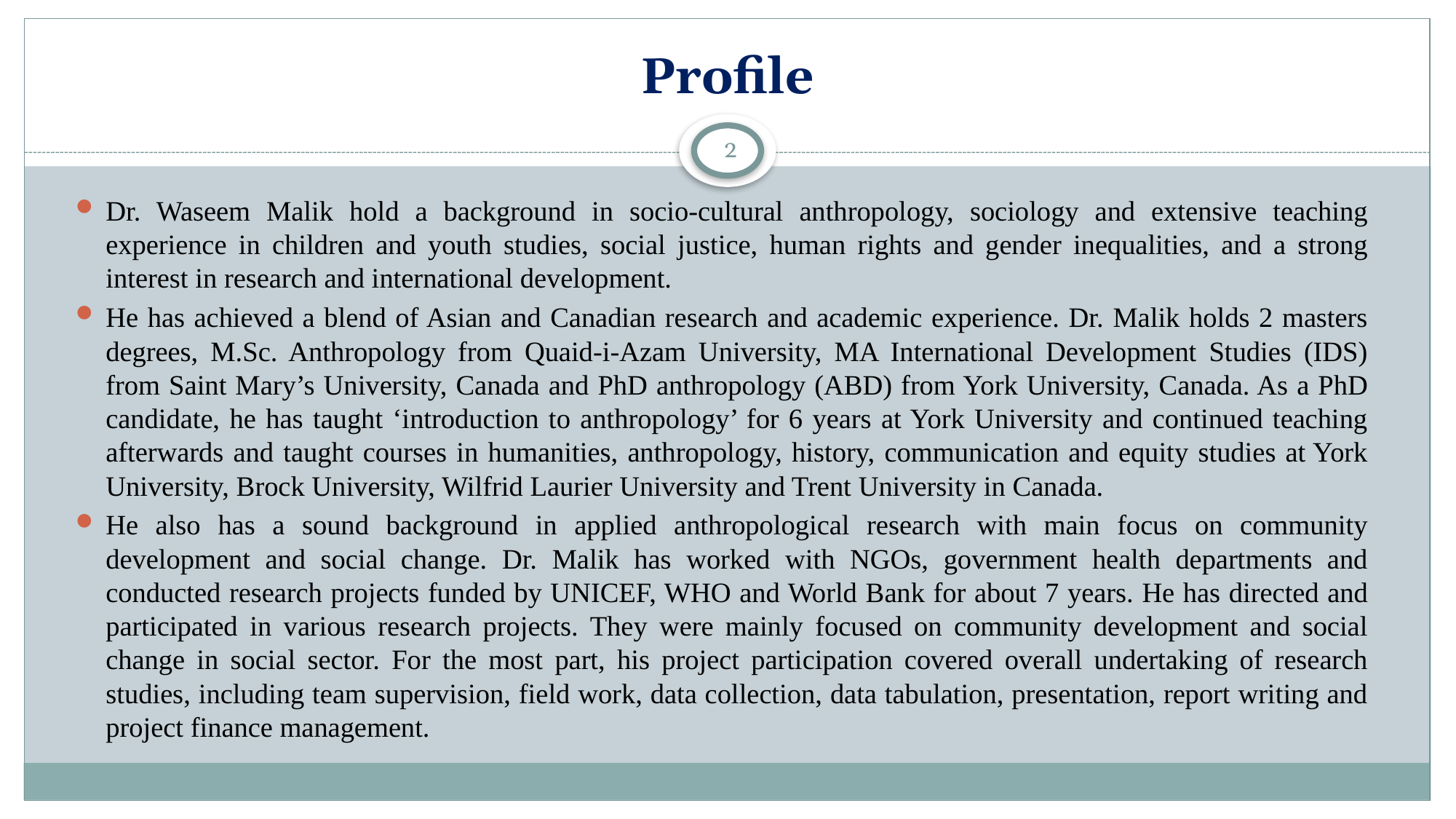

# Profile
2
Dr. Waseem Malik hold a background in socio-cultural anthropology, sociology and extensive teaching experience in children and youth studies, social justice, human rights and gender inequalities, and a strong interest in research and international development.
He has achieved a blend of Asian and Canadian research and academic experience. Dr. Malik holds 2 masters degrees, M.Sc. Anthropology from Quaid-i-Azam University, MA International Development Studies (IDS) from Saint Mary’s University, Canada and PhD anthropology (ABD) from York University, Canada. As a PhD candidate, he has taught ‘introduction to anthropology’ for 6 years at York University and continued teaching afterwards and taught courses in humanities, anthropology, history, communication and equity studies at York University, Brock University, Wilfrid Laurier University and Trent University in Canada.
He also has a sound background in applied anthropological research with main focus on community development and social change. Dr. Malik has worked with NGOs, government health departments and conducted research projects funded by UNICEF, WHO and World Bank for about 7 years. He has directed and participated in various research projects. They were mainly focused on community development and social change in social sector. For the most part, his project participation covered overall undertaking of research studies, including team supervision, field work, data collection, data tabulation, presentation, report writing and project finance management.